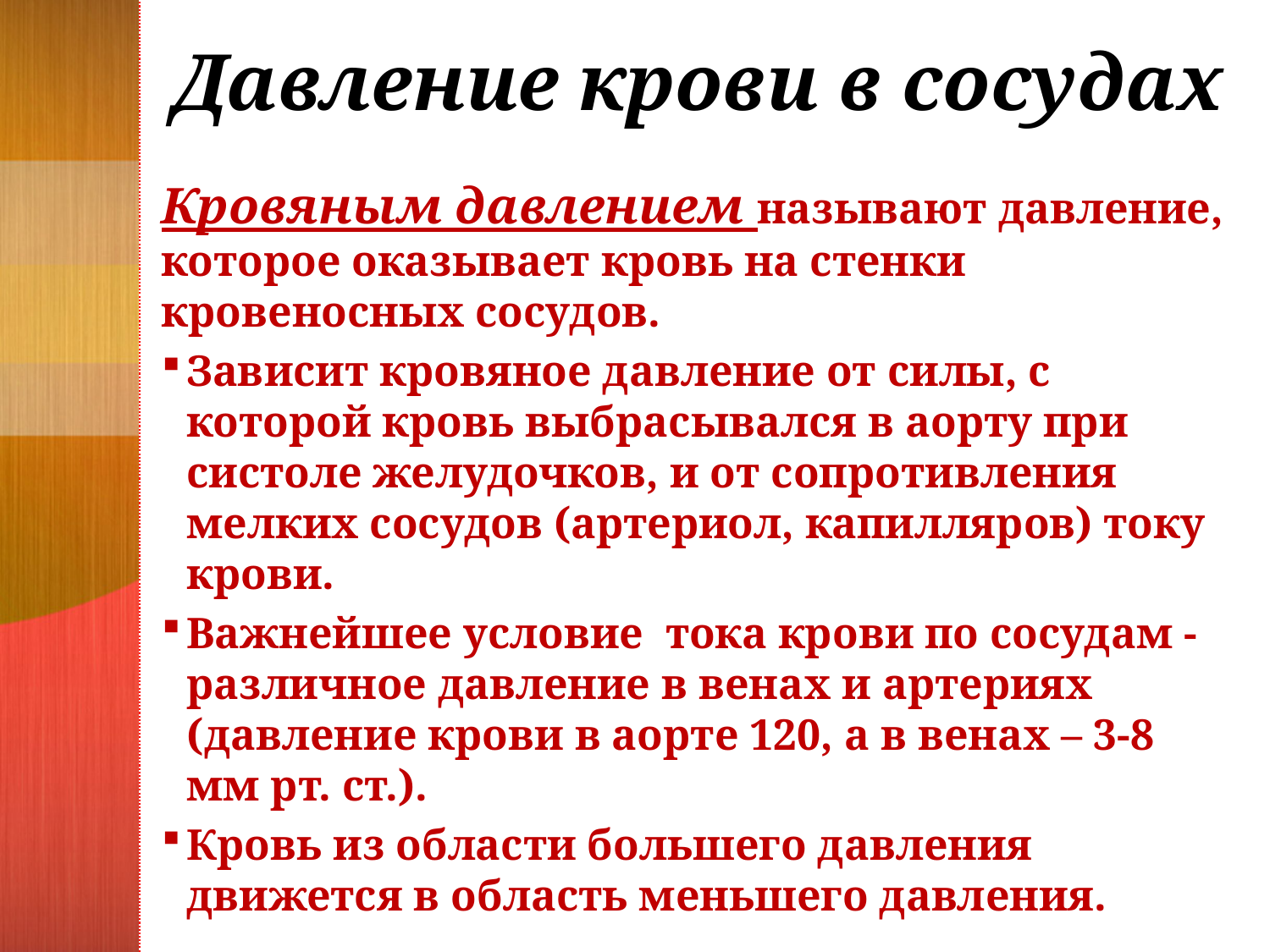

# Давление крови в сосудах
Кровяным давлением называют давление, которое оказывает кровь на стенки кровеносных сосудов.
Зависит кровяное давление от силы, с которой кровь выбрасывался в аорту при систоле желудочков, и от сопротивления мелких сосудов (артериол, капилляров) току крови.
Важнейшее условие  тока крови по сосудам - различное давление в венах и артериях (давление крови в аорте 120, а в венах – 3-8 мм рт. ст.).
Кровь из области большего давления движется в область меньшего давления.